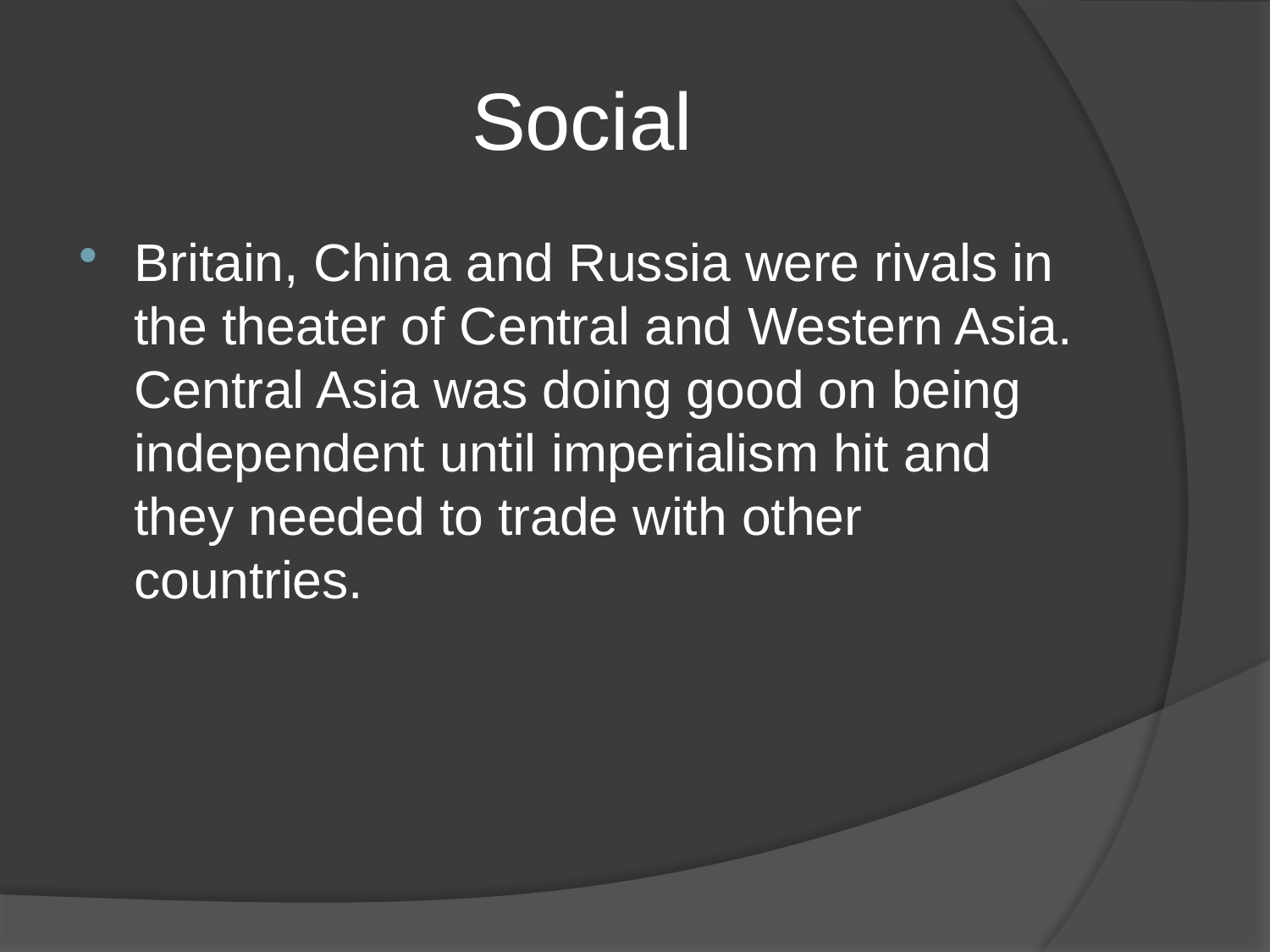

# Social
Britain, China and Russia were rivals in the theater of Central and Western Asia. Central Asia was doing good on being independent until imperialism hit and they needed to trade with other countries.